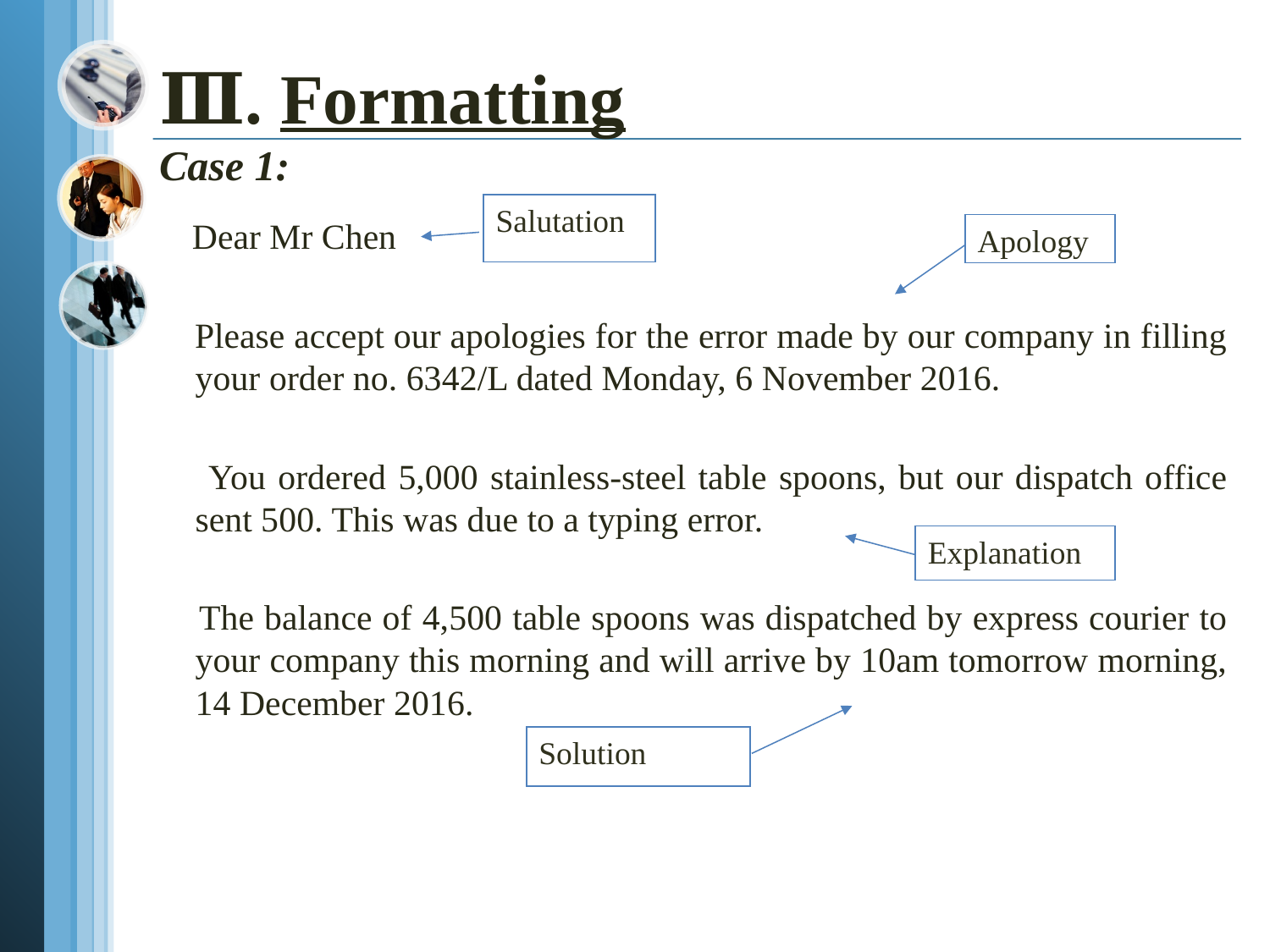

# Ⅲ. Formatting Case 1:
Salutation
     Dear Mr Chen

     Please accept our apologies for the error made by our company in filling your order no. 6342/L dated Monday, 6 November 2016.

     You ordered 5,000 stainless-steel table spoons, but our dispatch office sent 500. This was due to a typing error.

     The balance of 4,500 table spoons was dispatched by express courier to your company this morning and will arrive by 10am tomorrow morning, 14 December 2016.

Apology
Explanation
Solution